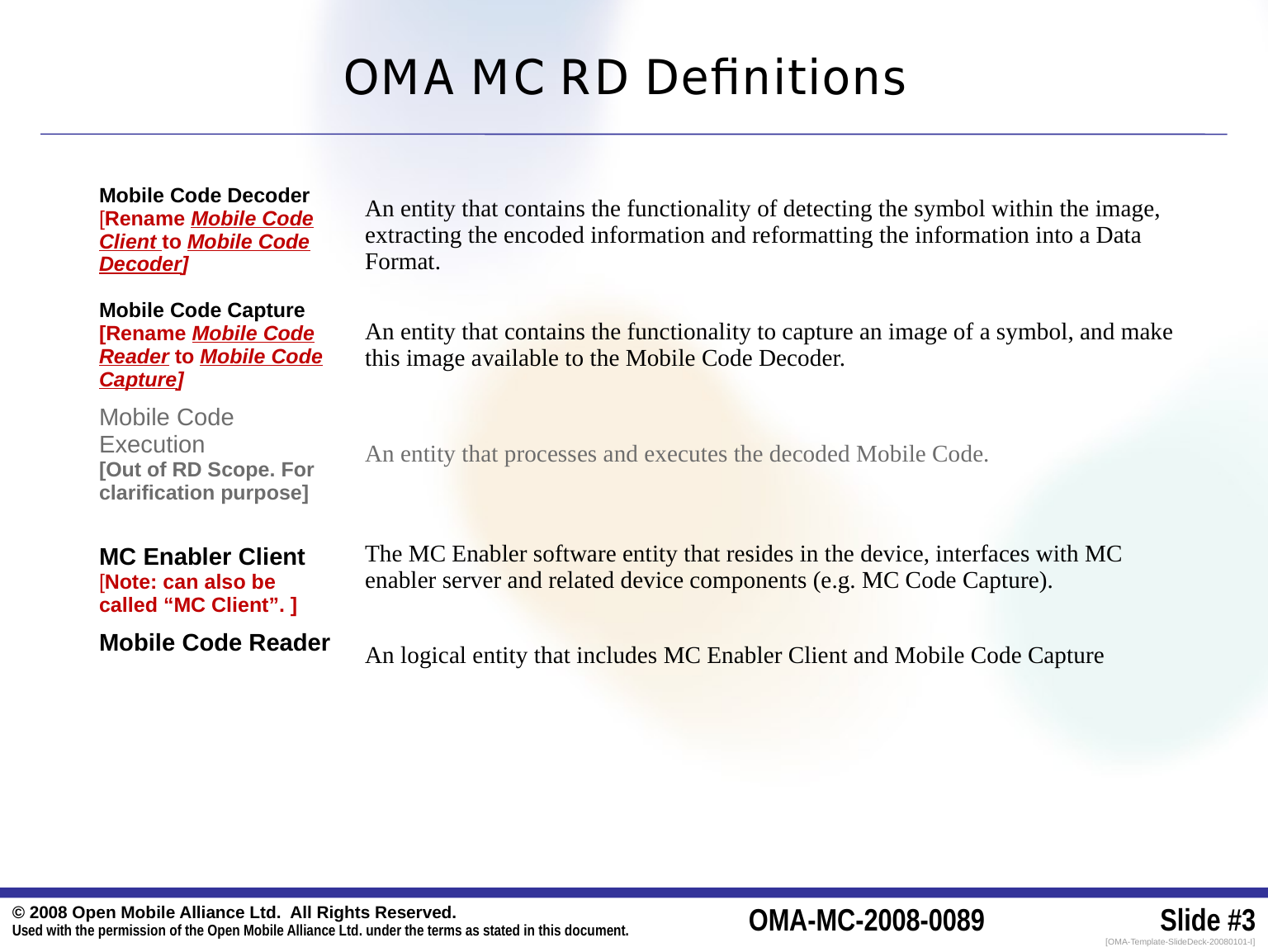

# OMA MC RD Definitions
| Mobile Code Decoder [Rename Mobile Code Client to Mobile Code Decoder] | An entity that contains the functionality of detecting the symbol within the image, extracting the encoded information and reformatting the information into a Data Format. |
| --- | --- |
| Mobile Code Capture [Rename Mobile Code Reader to Mobile Code Capture] | An entity that contains the functionality to capture an image of a symbol, and make this image available to the Mobile Code Decoder. |
| Mobile Code Execution [Out of RD Scope. For clarification purpose] | An entity that processes and executes the decoded Mobile Code. |
| MC Enabler Client [Note: can also be called “MC Client”. ] | The MC Enabler software entity that resides in the device, interfaces with MC enabler server and related device components (e.g. MC Code Capture). |
| Mobile Code Reader | An logical entity that includes MC Enabler Client and Mobile Code Capture |